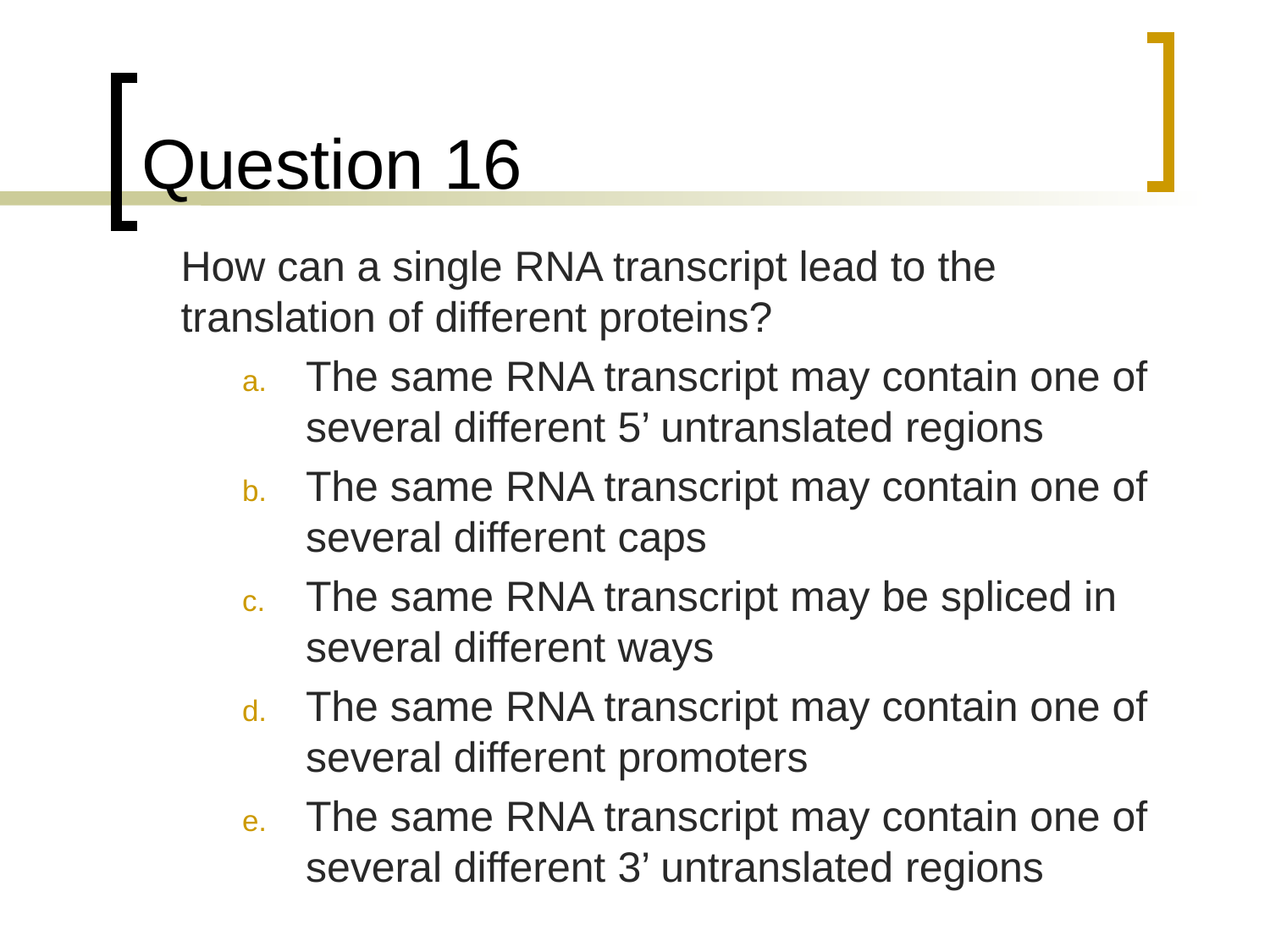

# Question 16
	How can a single RNA transcript lead to the translation of different proteins?
The same RNA transcript may contain one of several different 5’ untranslated regions
The same RNA transcript may contain one of several different caps
The same RNA transcript may be spliced in several different ways
The same RNA transcript may contain one of several different promoters
The same RNA transcript may contain one of several different 3’ untranslated regions